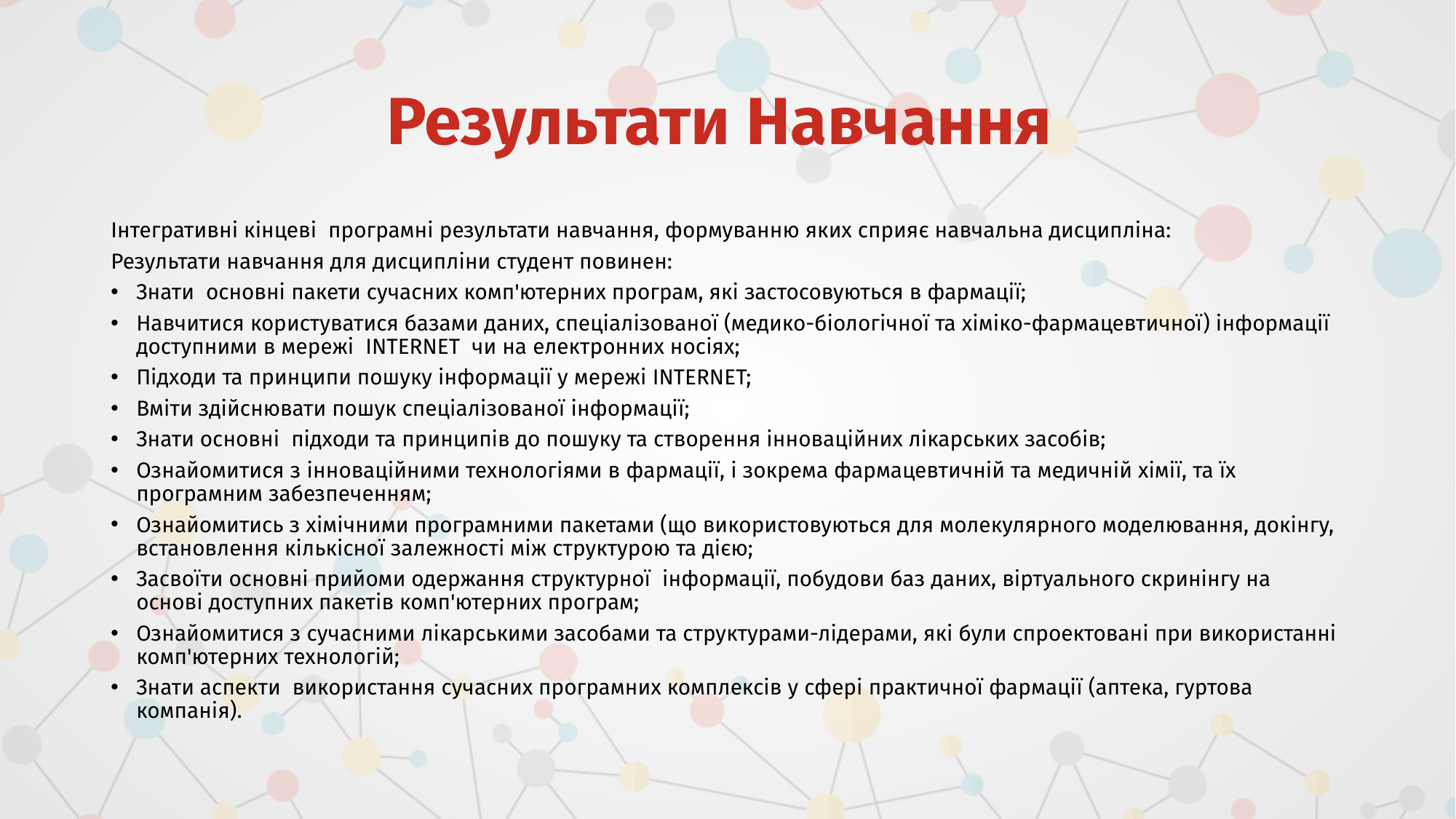

# Результати Навчання
Інтегративні кінцеві  програмні результати навчання, формуванню яких сприяє навчальна дисципліна:
Результати навчання для дисципліни студент повинен:
Знати  основні пакети сучасних комп'ютерних програм, які застосовуються в фармації;
Навчитися користуватися базами даних, спеціалізованої (медико-біологічної та хіміко-фармацевтичної) інформації доступними в мережі  INTERNET  чи на електронних носіях;
Підходи та принципи пошуку інформації у мережі INTERNET;
Вміти здійснювати пошук спеціалізованої інформації;
Знати основні  підходи та принципів до пошуку та створення інноваційних лікарських засобів;
Ознайомитися з інноваційними технологіями в фармації, і зокрема фармацевтичній та медичній хімії, та їх програмним забезпеченням;
Ознайомитись з хімічними програмними пакетами (що використовуються для молекулярного моделювання, докінгу, встановлення кількісної залежності між структурою та дією;
Засвоїти основні прийоми одержання структурної  інформації, побудови баз даних, віртуального скринінгу на основі доступних пакетів комп'ютерних програм;
Ознайомитися з сучасними лікарськими засобами та структурами-лідерами, які були спроектовані при використанні комп'ютерних технологій;
Знати аспекти  використання сучасних програмних комплексів у сфері практичної фармації (аптека, гуртова компанія).